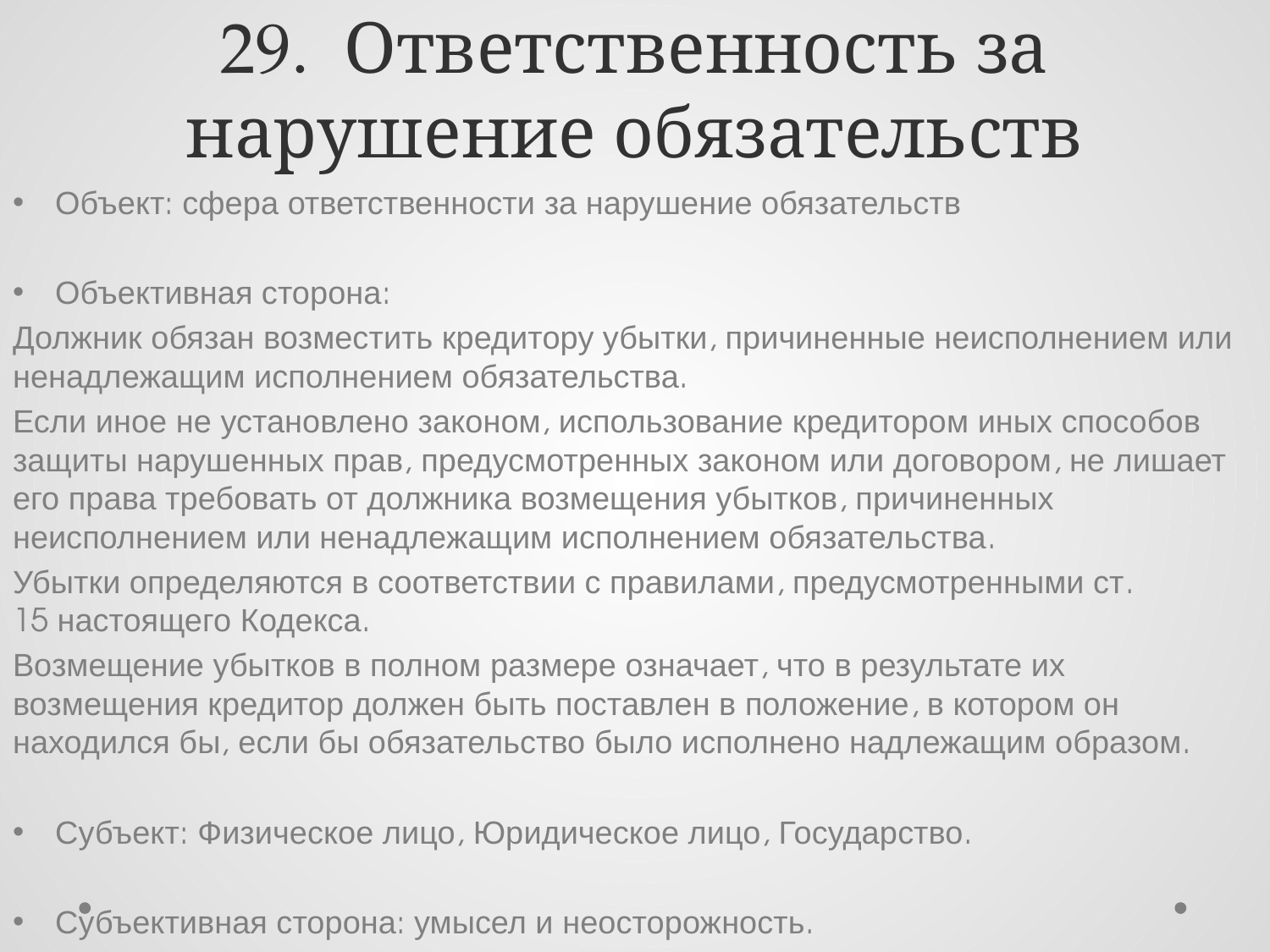

# 29.  Ответственность за нарушение обязательств
Объект: сфера ответственности за нарушение обязательств

Объективная сторона:
Должник обязан возместить кредитору убытки, причиненные неисполнением или ненадлежащим исполнением обязательства.
Если иное не установлено законом, использование кредитором иных способов защиты нарушенных прав, предусмотренных законом или договором, не лишает его права требовать от должника возмещения убытков, причиненных неисполнением или ненадлежащим исполнением обязательства.
Убытки определяются в соответствии с правилами, предусмотренными ст. 15 настоящего Кодекса.
Возмещение убытков в полном размере означает, что в результате их возмещения кредитор должен быть поставлен в положение, в котором он находился бы, если бы обязательство было исполнено надлежащим образом.

Субъект: Физическое лицо, Юридическое лицо, Государство.

Субъективная сторона: умысел и неосторожность.